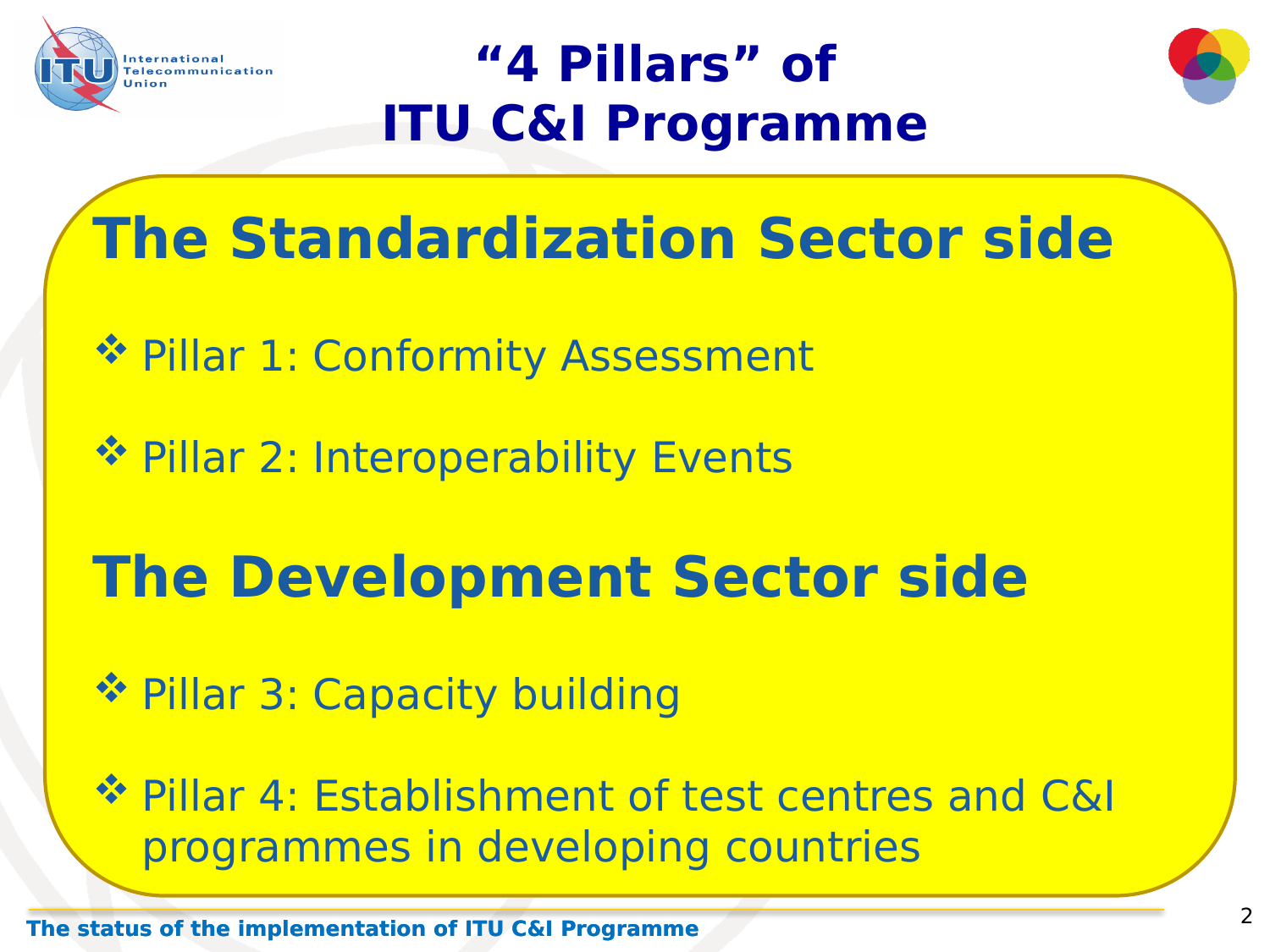

“4 Pillars” of
ITU C&I Programme
The Standardization Sector side

Pillar 1: Conformity Assessment

Pillar 2: Interoperability Events

The Development Sector side

Pillar 3: Capacity building

Pillar 4: Establishment of test centres and C&I programmes in developing countries
2